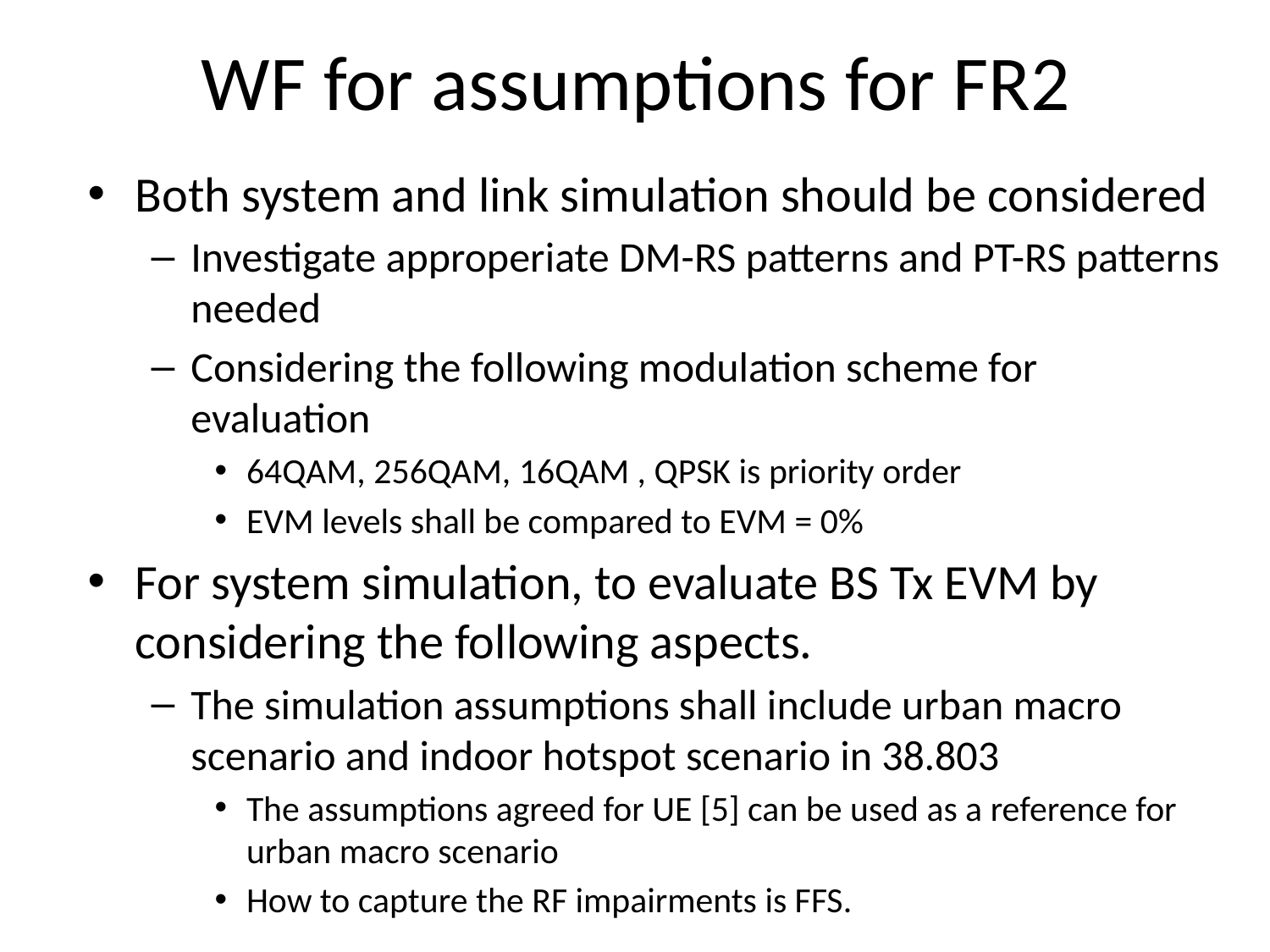

# WF for assumptions for FR2
Both system and link simulation should be considered
Investigate approperiate DM-RS patterns and PT-RS patterns needed
Considering the following modulation scheme for evaluation
64QAM, 256QAM, 16QAM , QPSK is priority order
EVM levels shall be compared to EVM = 0%
For system simulation, to evaluate BS Tx EVM by considering the following aspects.
The simulation assumptions shall include urban macro scenario and indoor hotspot scenario in 38.803
The assumptions agreed for UE [5] can be used as a reference for urban macro scenario
How to capture the RF impairments is FFS.